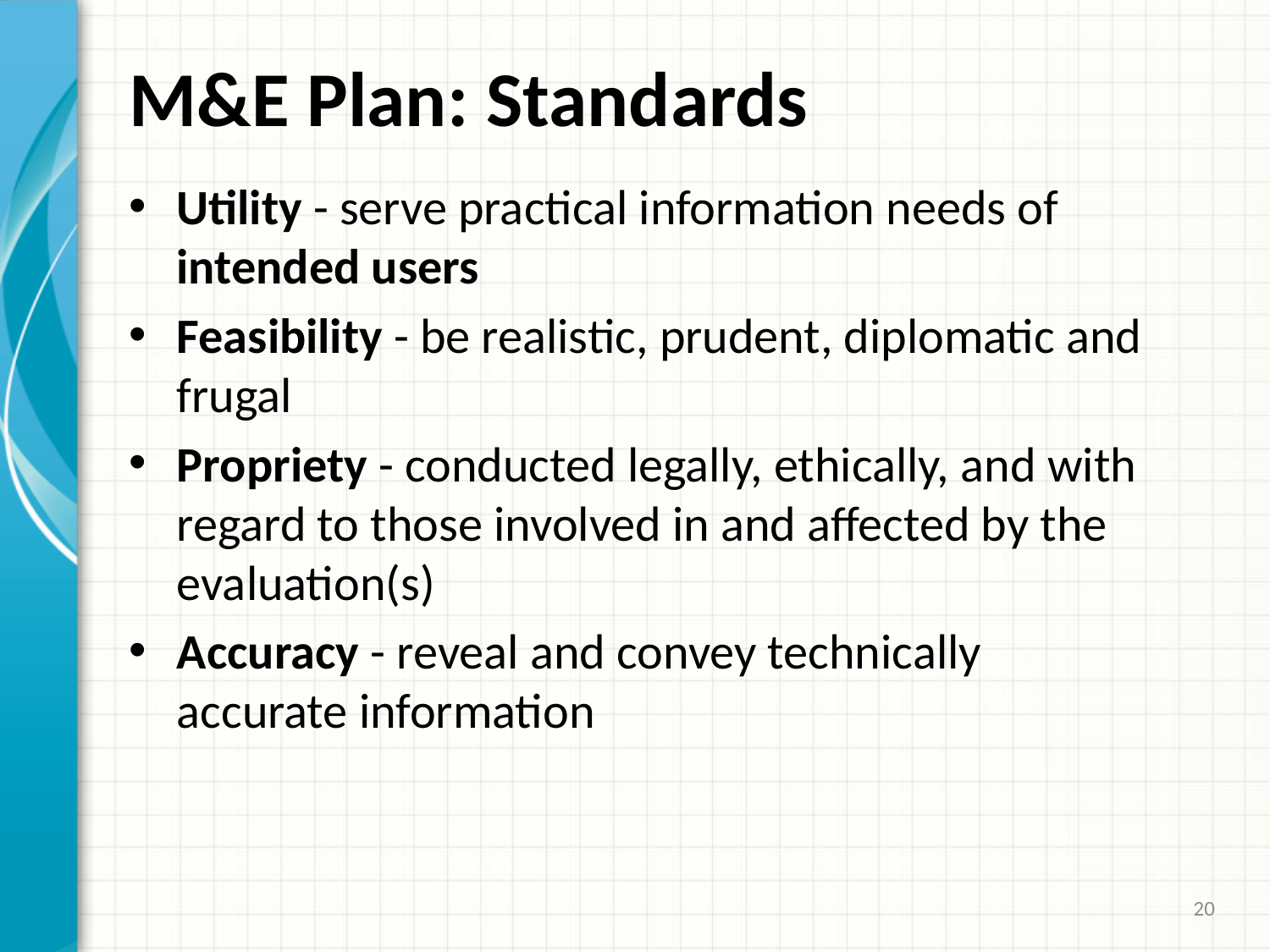

# M&E Plan: Standards
Utility - serve practical information needs of intended users
Feasibility - be realistic, prudent, diplomatic and frugal
Propriety - conducted legally, ethically, and with regard to those involved in and affected by the evaluation(s)
Accuracy - reveal and convey technically accurate information

20